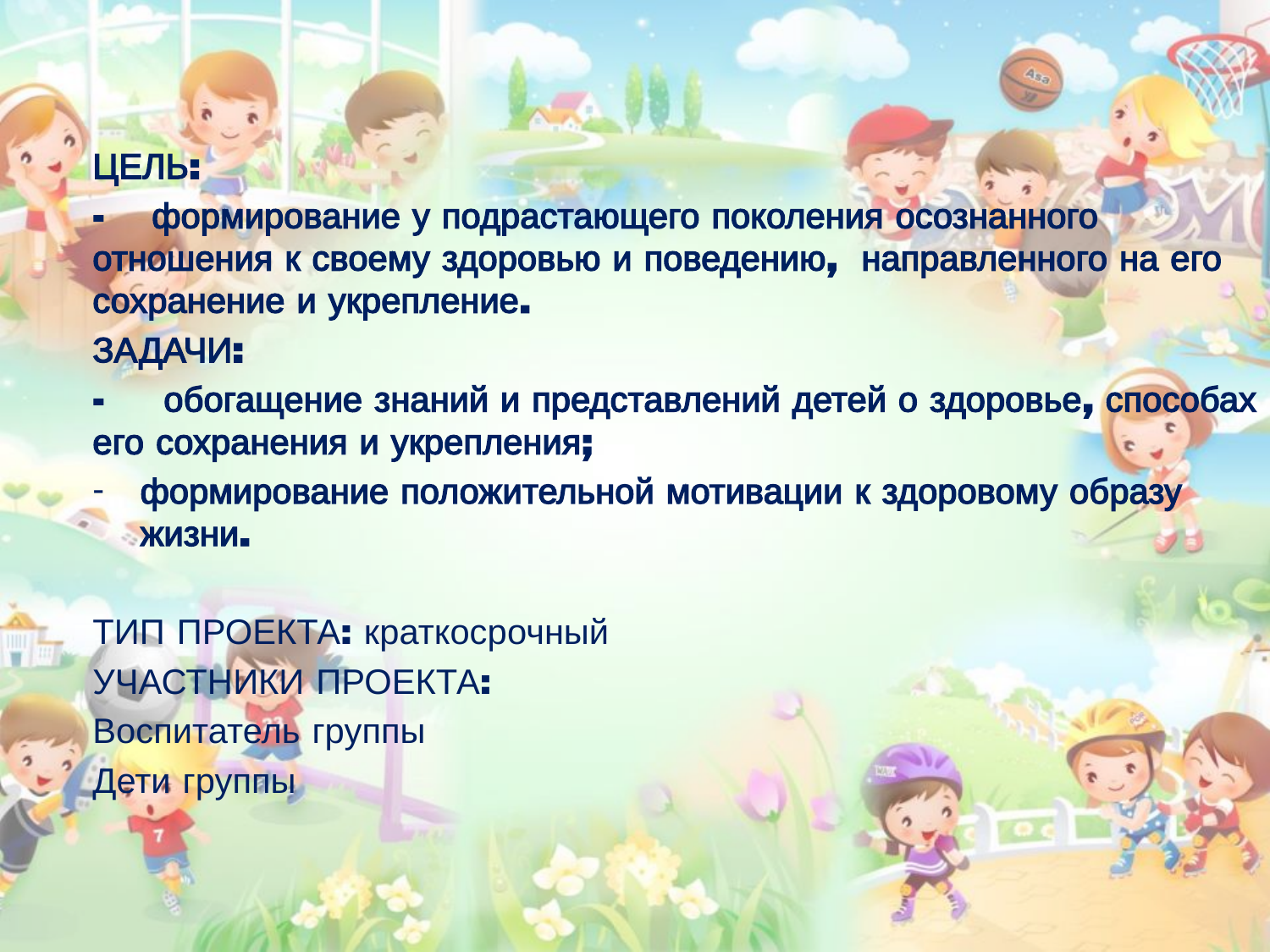

ЦЕЛЬ:
-    формирование у подрастающего поколения осознанного отношения к своему здоровью и поведению,  направленного на его сохранение и укрепление.
ЗАДАЧИ:
-     обогащение знаний и представлений детей о здоровье, способах его сохранения и укрепления;
формирование положительной мотивации к здоровому образу жизни.

ТИП ПРОЕКТА: краткосрочный
УЧАСТНИКИ ПРОЕКТА:
Воспитатель группы
Дети группы

#